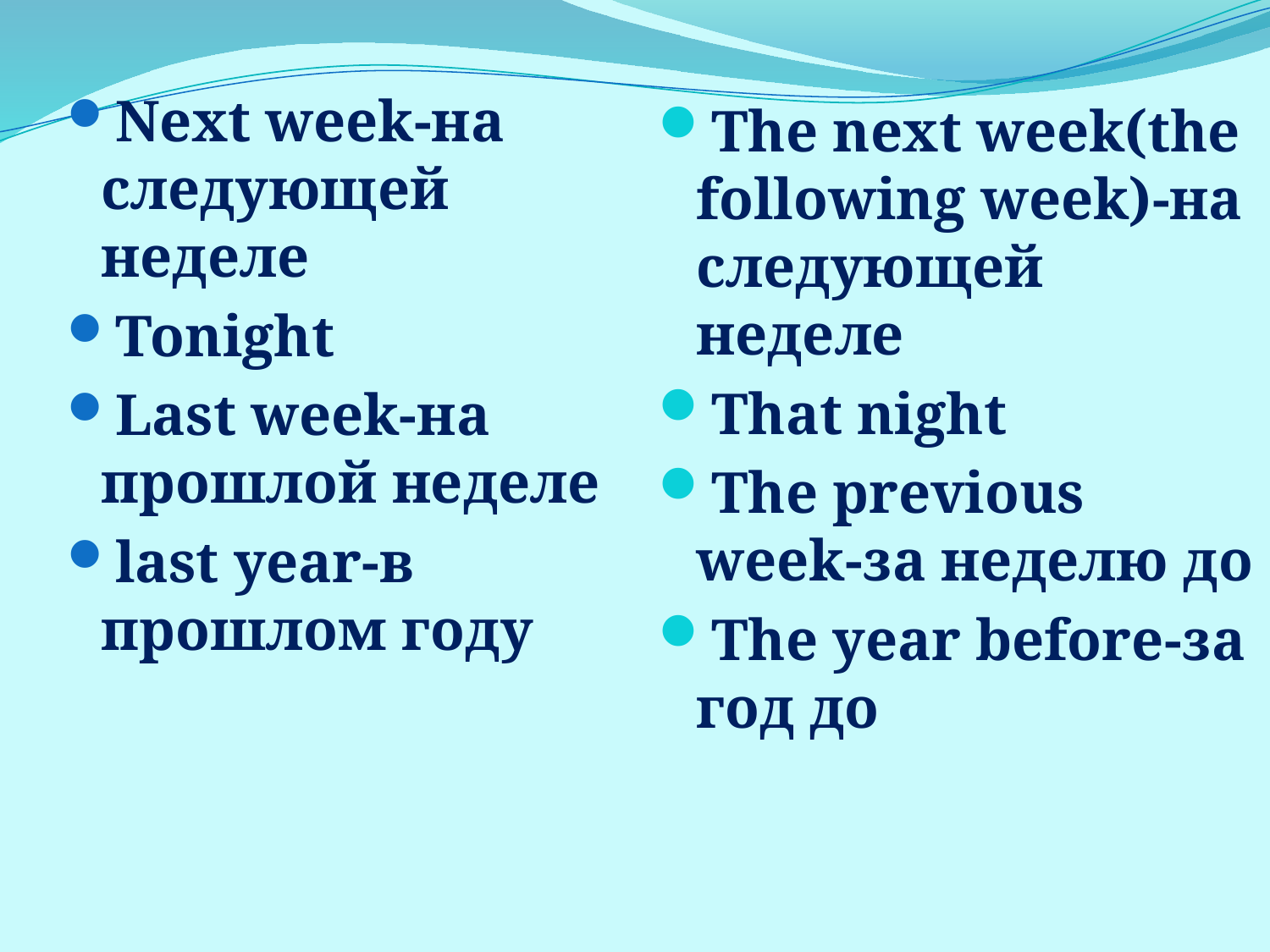

Next week-на следующей неделе
Tonight
Last week-на прошлой неделе
last year-в прошлом году
The next week(the following week)-на следующей неделе
That night
The previous week-за неделю до
The year before-за год до